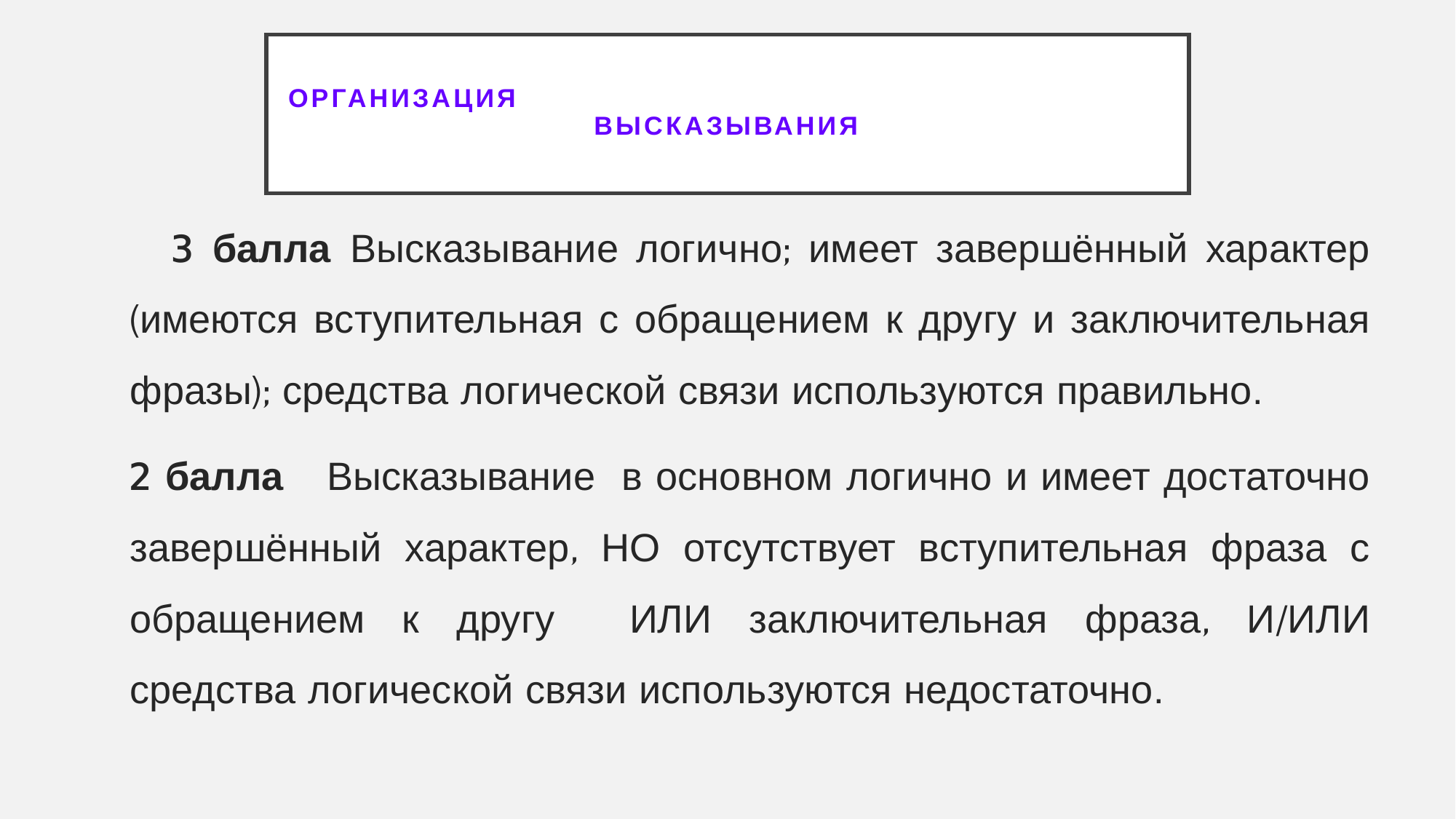

# ОРГАНИЗАЦИЯ ВЫСКАЗЫВАНИЯ
   3 балла Высказывание логично; имеет завершённый характер (имеются вступительная с обращением к другу и заключительная фразы); средства логической связи используются правильно.
2 балла   Высказывание  в основном логично и имеет достаточно завершённый характер, НО отсутствует вступительная фраза с обращением к другу  ИЛИ заключительная фраза, И/ИЛИ средства логической связи используются недостаточно.